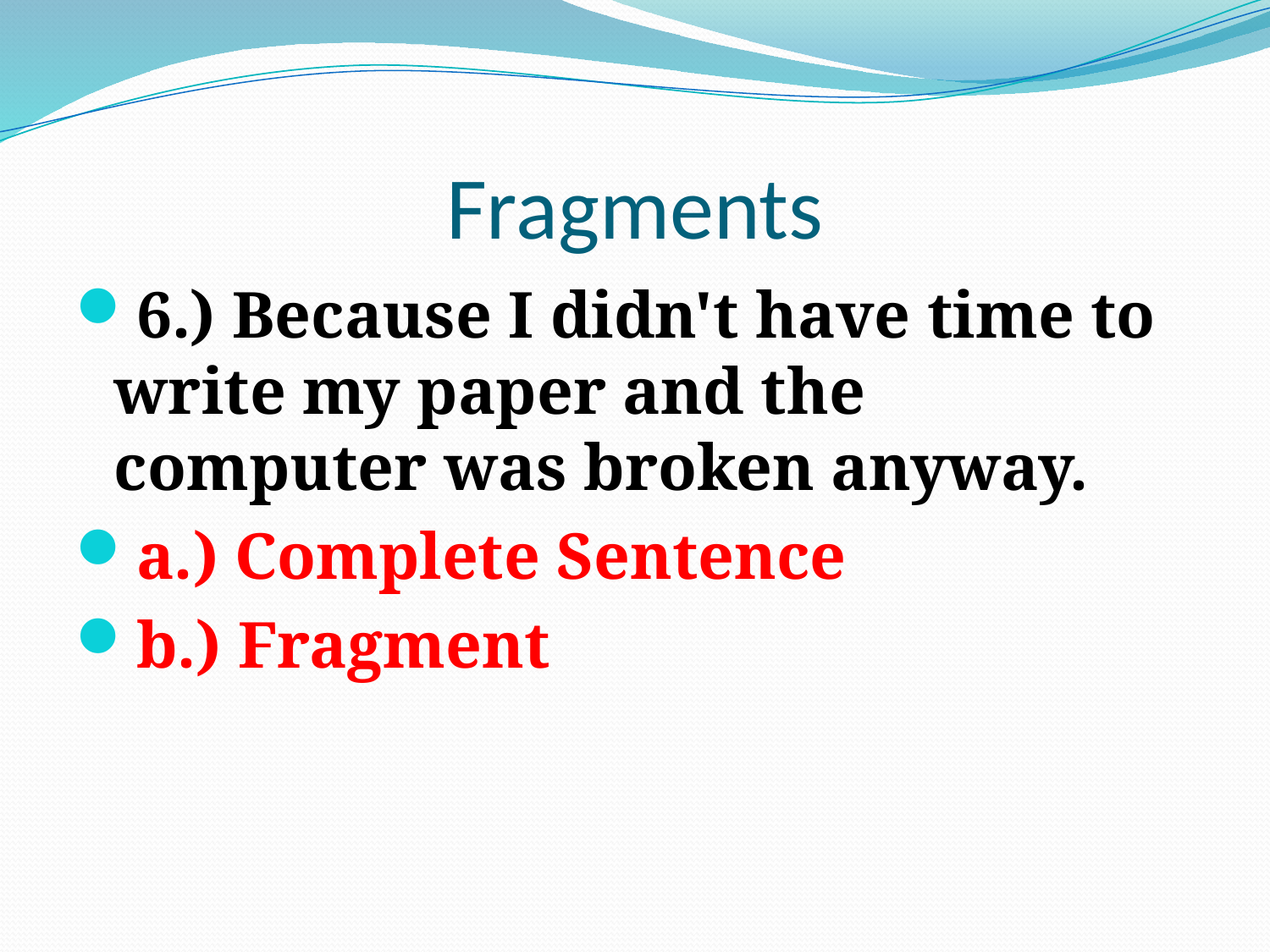

# Fragments
6.) Because I didn't have time to write my paper and the computer was broken anyway.
a.) Complete Sentence
b.) Fragment